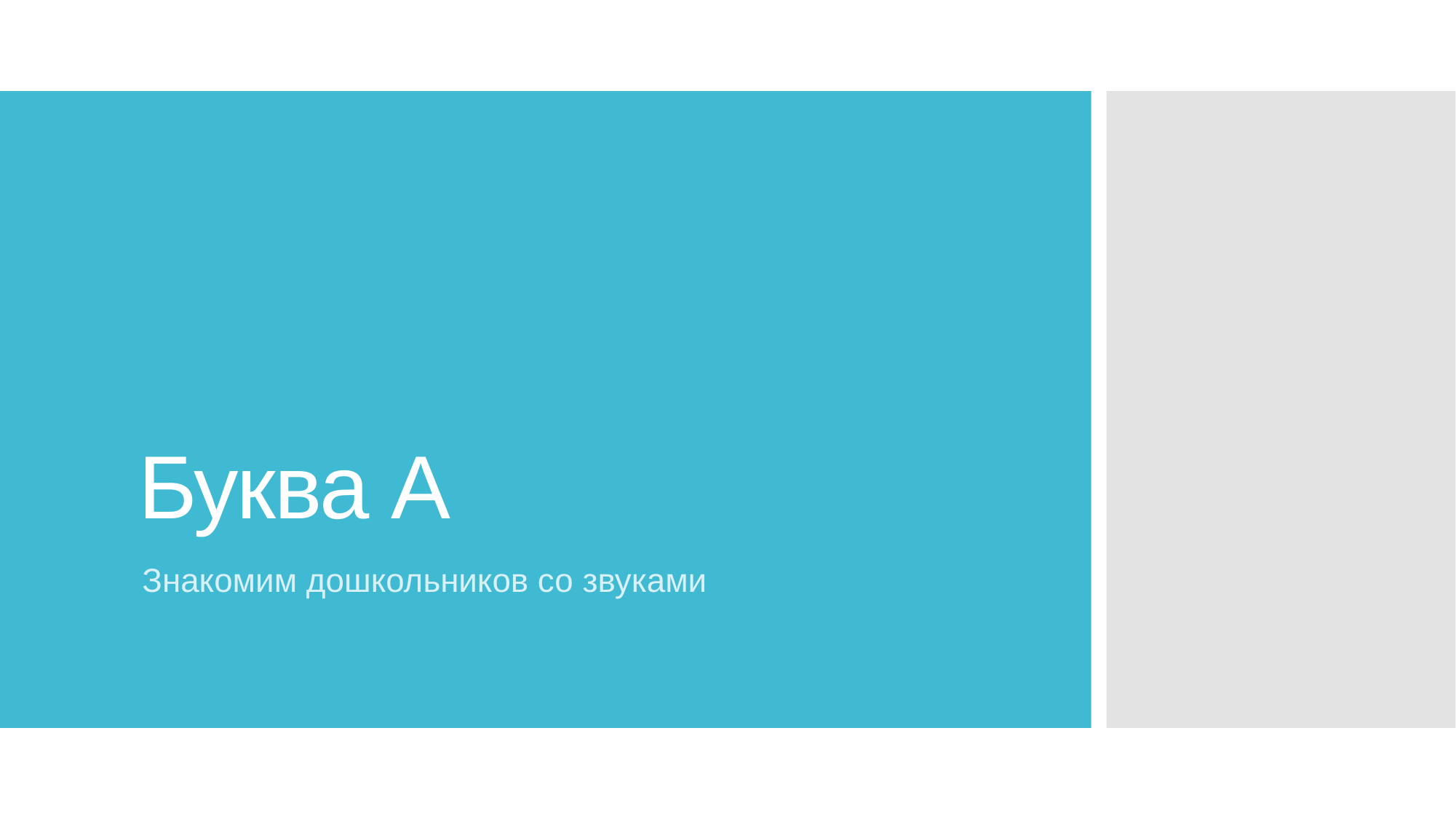

# Буква А
Знакомим дошкольников со звуками